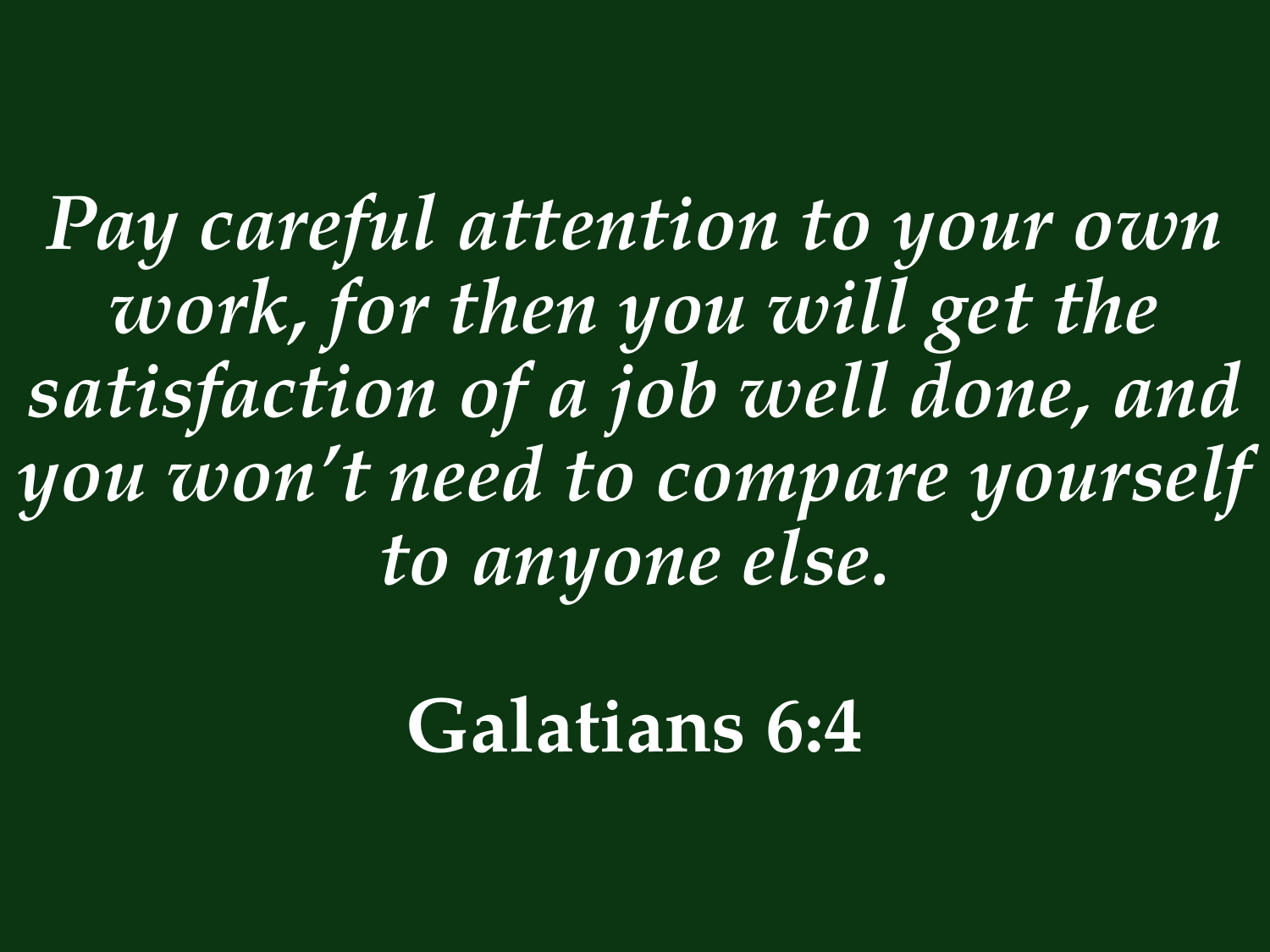

# Pay careful attention to your own work, for then you will get the satisfaction of a job well done, and you won’t need to compare yourself to anyone else. Galatians 6:4